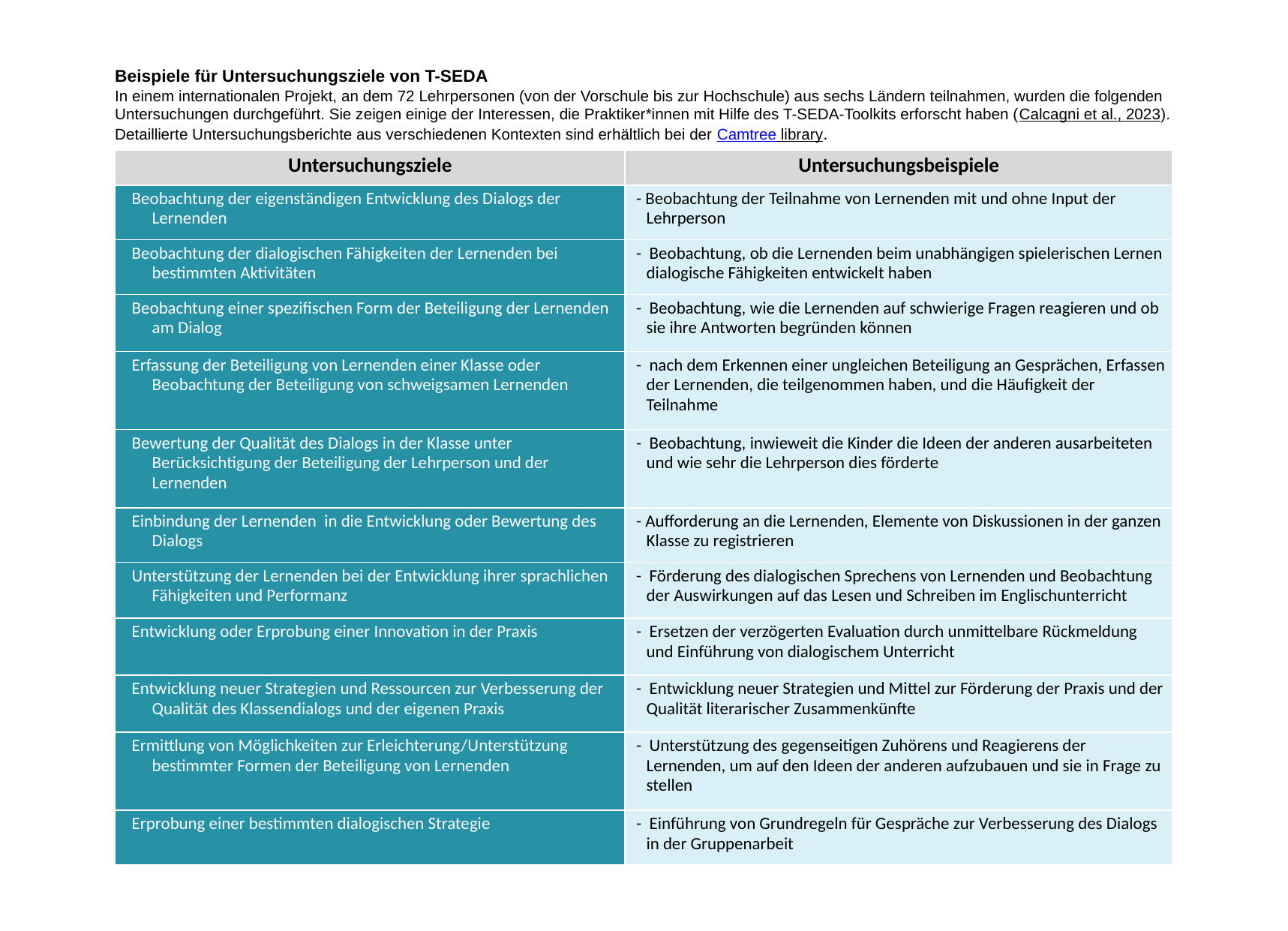

Beispiele für Untersuchungsziele von T-SEDA
In einem internationalen Projekt, an dem 72 Lehrpersonen (von der Vorschule bis zur Hochschule) aus sechs Ländern teilnahmen, wurden die folgenden Untersuchungen durchgeführt. Sie zeigen einige der Interessen, die Praktiker*innen mit Hilfe des T-SEDA-Toolkits erforscht haben (Calcagni et al., 2023). Detaillierte Untersuchungsberichte aus verschiedenen Kontexten sind erhältlich bei der Camtree library.
| Untersuchungsziele | Untersuchungsbeispiele |
| --- | --- |
| Beobachtung der eigenständigen Entwicklung des Dialogs der Lernenden | - Beobachtung der Teilnahme von Lernenden mit und ohne Input der Lehrperson |
| Beobachtung der dialogischen Fähigkeiten der Lernenden bei bestimmten Aktivitäten | - Beobachtung, ob die Lernenden beim unabhängigen spielerischen Lernen dialogische Fähigkeiten entwickelt haben |
| Beobachtung einer spezifischen Form der Beteiligung der Lernenden am Dialog | - Beobachtung, wie die Lernenden auf schwierige Fragen reagieren und ob sie ihre Antworten begründen können |
| Erfassung der Beteiligung von Lernenden einer Klasse oder Beobachtung der Beteiligung von schweigsamen Lernenden | - nach dem Erkennen einer ungleichen Beteiligung an Gesprächen, Erfassen der Lernenden, die teilgenommen haben, und die Häufigkeit der Teilnahme |
| Bewertung der Qualität des Dialogs in der Klasse unter Berücksichtigung der Beteiligung der Lehrperson und der Lernenden | - Beobachtung, inwieweit die Kinder die Ideen der anderen ausarbeiteten und wie sehr die Lehrperson dies förderte |
| Einbindung der Lernenden in die Entwicklung oder Bewertung des Dialogs | - Aufforderung an die Lernenden, Elemente von Diskussionen in der ganzen Klasse zu registrieren |
| Unterstützung der Lernenden bei der Entwicklung ihrer sprachlichen Fähigkeiten und Performanz | - Förderung des dialogischen Sprechens von Lernenden und Beobachtung der Auswirkungen auf das Lesen und Schreiben im Englischunterricht |
| Entwicklung oder Erprobung einer Innovation in der Praxis | - Ersetzen der verzögerten Evaluation durch unmittelbare Rückmeldung und Einführung von dialogischem Unterricht |
| Entwicklung neuer Strategien und Ressourcen zur Verbesserung der Qualität des Klassendialogs und der eigenen Praxis | - Entwicklung neuer Strategien und Mittel zur Förderung der Praxis und der Qualität literarischer Zusammenkünfte |
| Ermittlung von Möglichkeiten zur Erleichterung/Unterstützung bestimmter Formen der Beteiligung von Lernenden | - Unterstützung des gegenseitigen Zuhörens und Reagierens der Lernenden, um auf den Ideen der anderen aufzubauen und sie in Frage zu stellen |
| Erprobung einer bestimmten dialogischen Strategie | - Einführung von Grundregeln für Gespräche zur Verbesserung des Dialogs in der Gruppenarbeit |